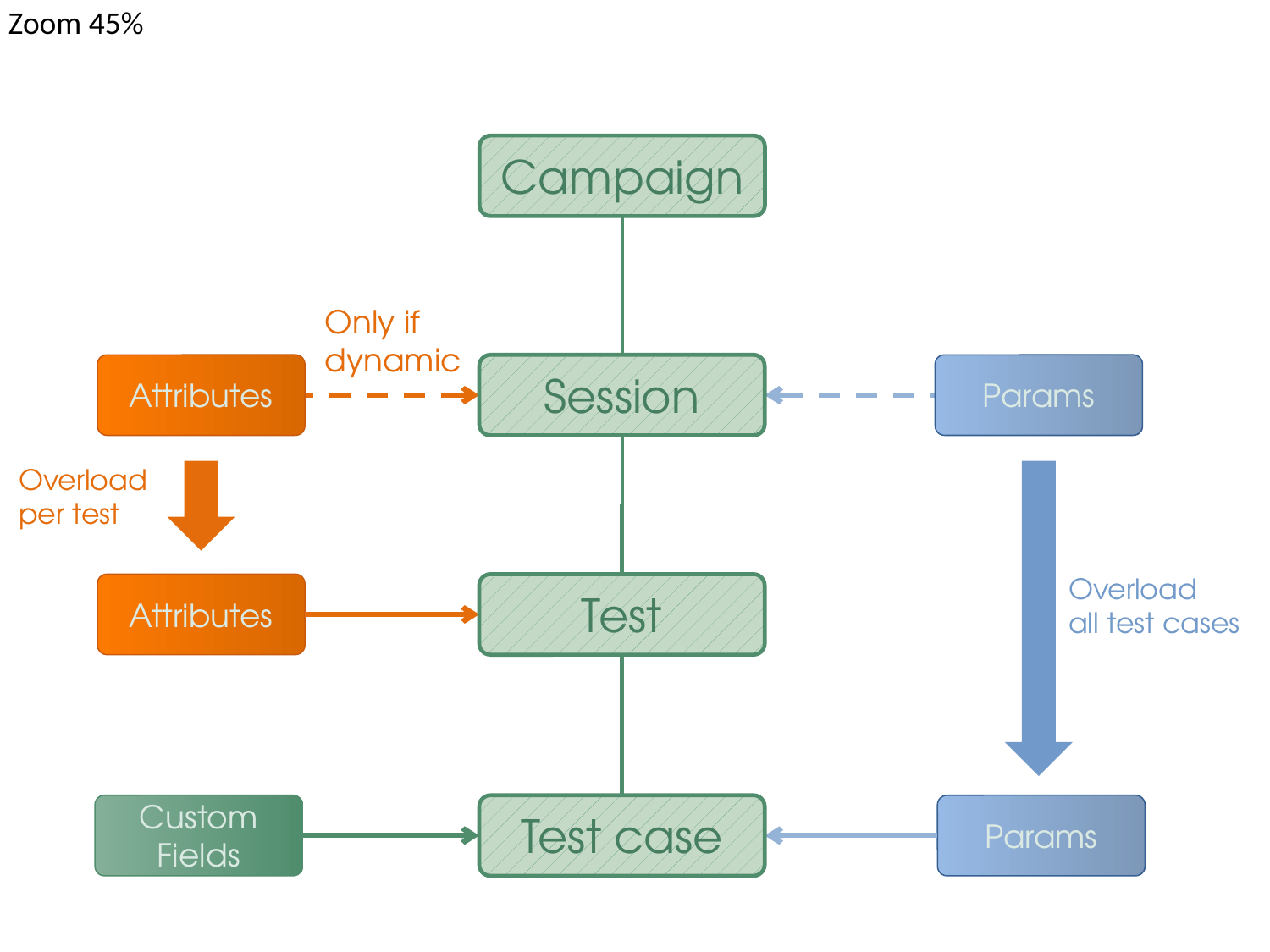

Zoom 45%
Campaign
Only if
dynamic

Params
Attributes
Session
Overload
per test

Overload
all test cases
Attributes
Test
Custom
Fields
Test case
Params